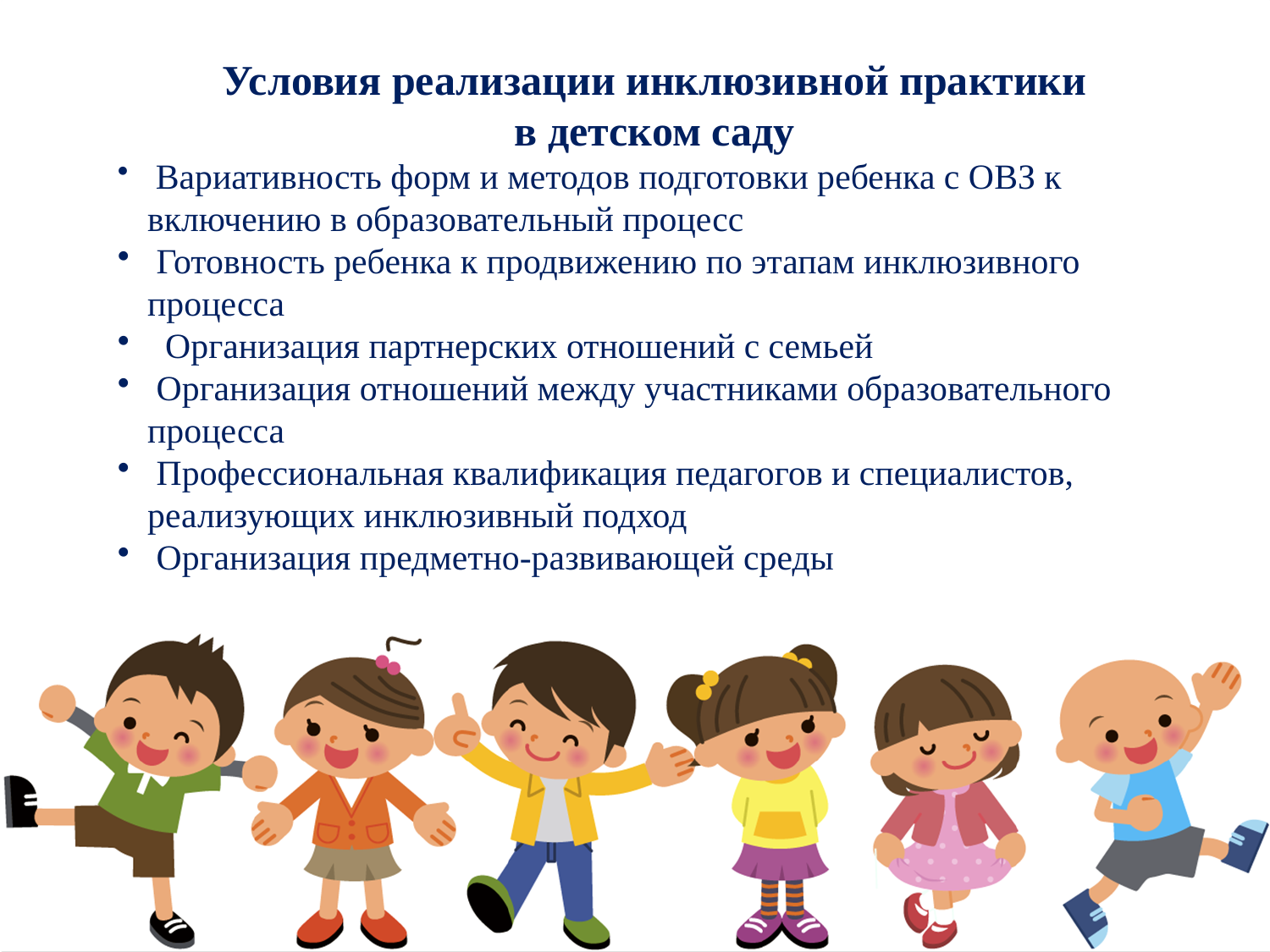

Условия реализации инклюзивной практики
в детском саду
 Вариативность форм и методов подготовки ребенка с ОВЗ к включению в образовательный процесс
 Готовность ребенка к продвижению по этапам инклюзивного процесса
  Организация партнерских отношений с семьей
 Организация отношений между участниками образовательного процесса
 Профессиональная квалификация педагогов и специалистов, реализующих инклюзивный подход
 Организация предметно-развивающей среды